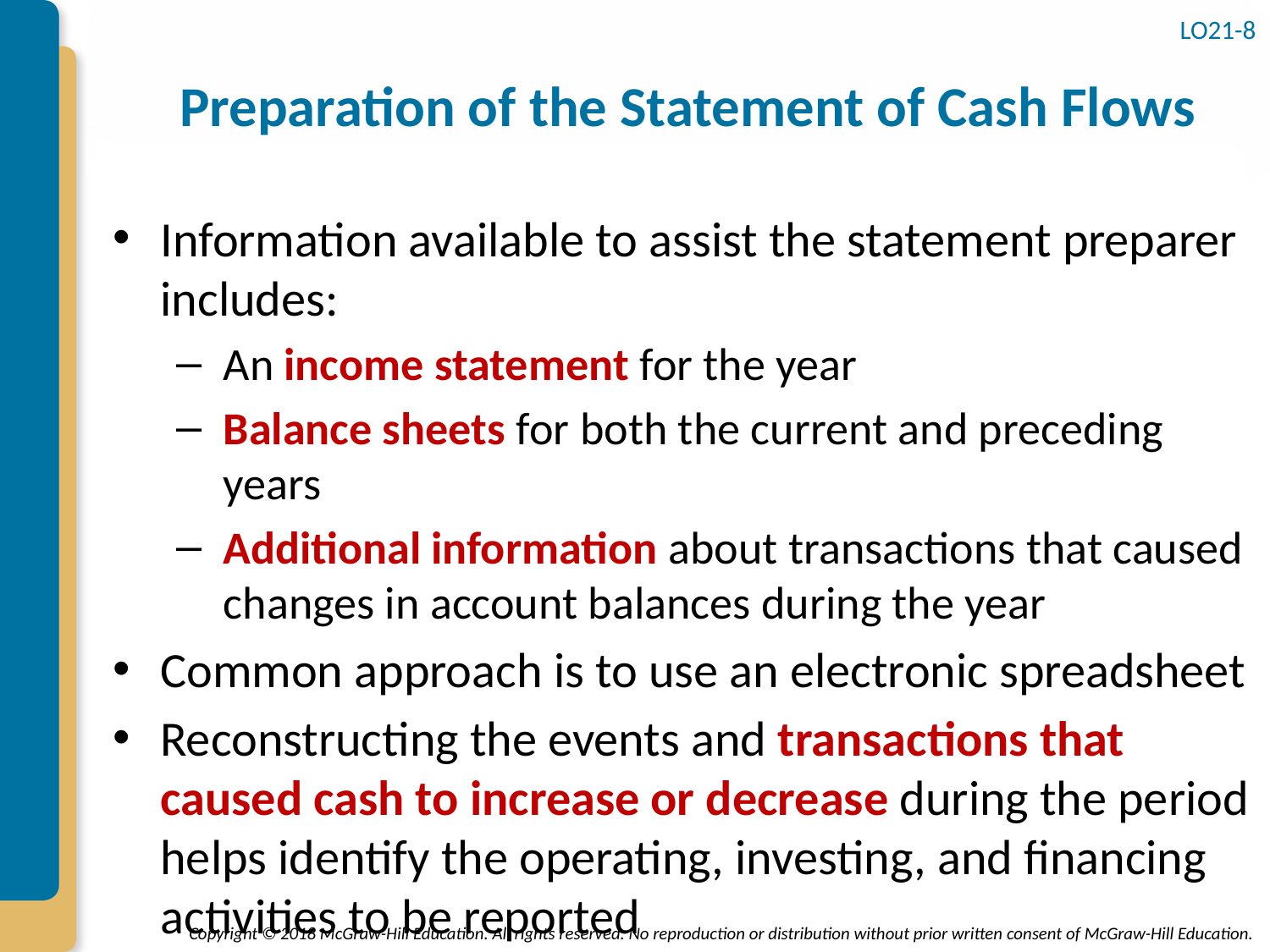

# Preparation of the Statement of Cash Flows
LO21-8
Information available to assist the statement preparer includes:
An income statement for the year
Balance sheets for both the current and preceding years
Additional information about transactions that caused changes in account balances during the year
Common approach is to use an electronic spreadsheet
Reconstructing the events and transactions that caused cash to increase or decrease during the period helps identify the operating, investing, and financing activities to be reported